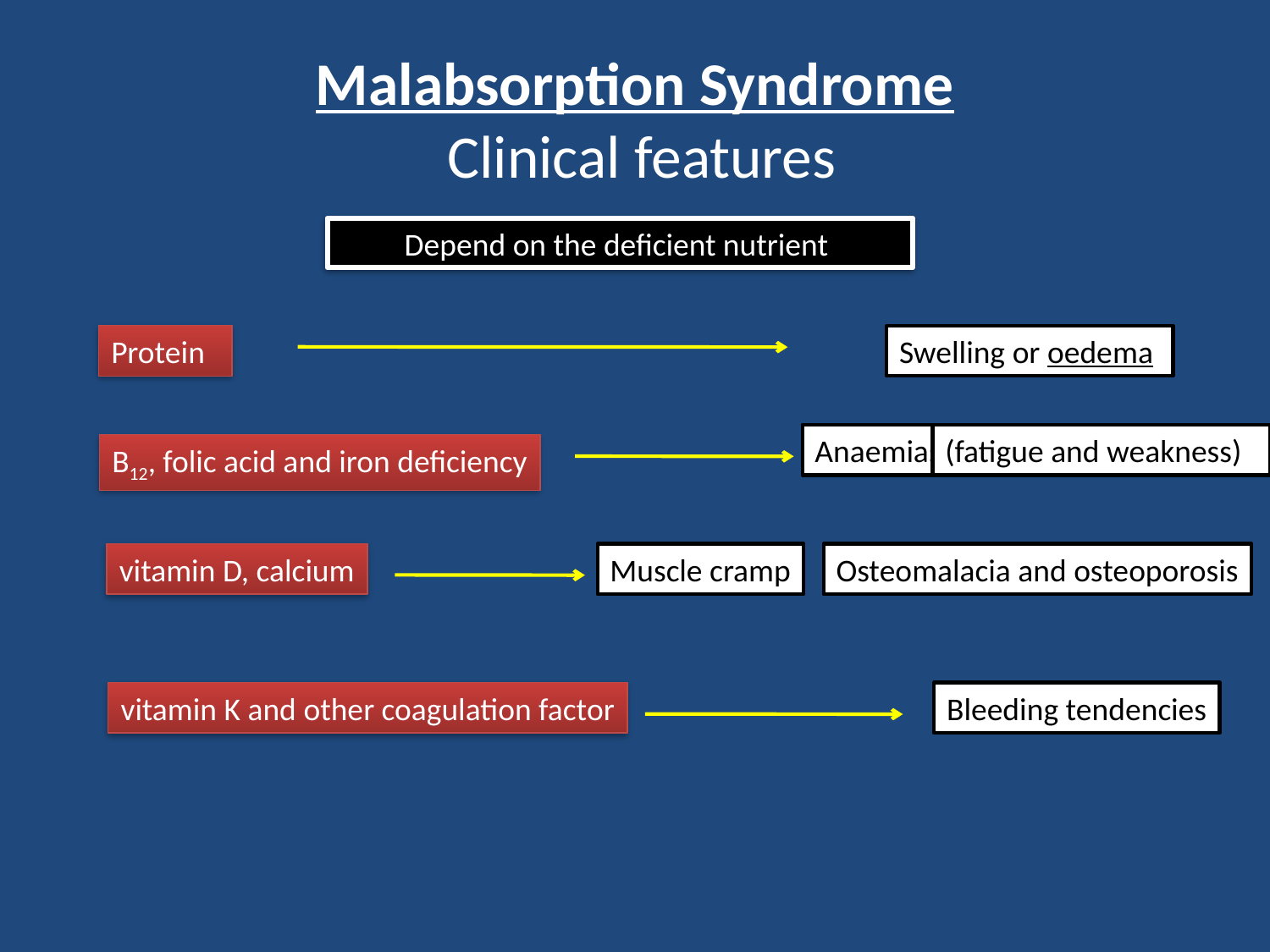

# Malabsorption Syndrome Clinical features
Depend on the deficient nutrient
Protein
Swelling or oedema
Anaemias
(fatigue and weakness)
B12, folic acid and iron deficiency
vitamin D, calcium
Muscle cramp
Osteomalacia and osteoporosis
vitamin K and other coagulation factor
Bleeding tendencies